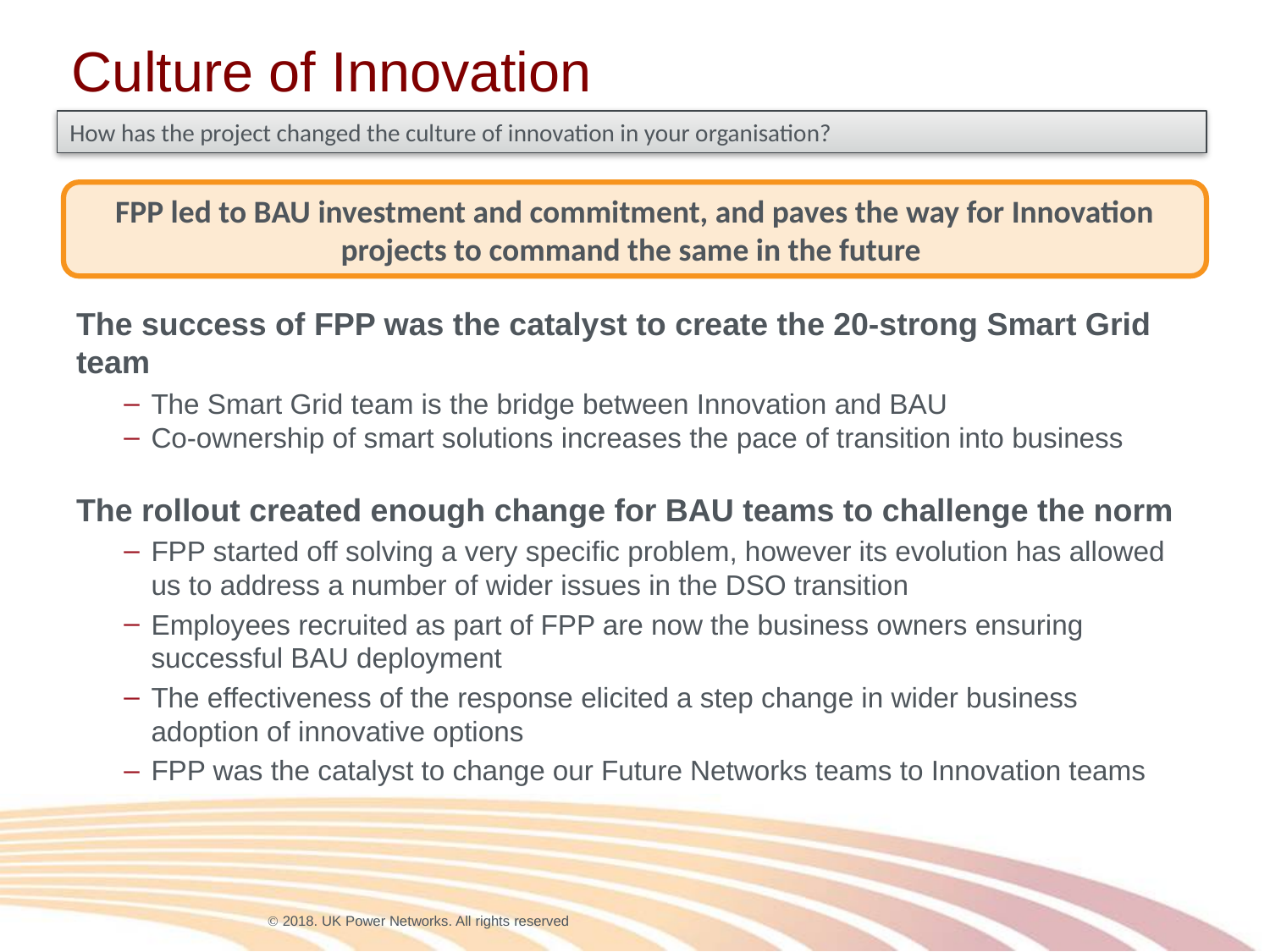

# Culture of Innovation
How has the project changed the culture of innovation in your organisation?
FPP led to BAU investment and commitment, and paves the way for Innovation projects to command the same in the future

The success of FPP was the catalyst to create the 20-strong Smart Grid team
The Smart Grid team is the bridge between Innovation and BAU
Co-ownership of smart solutions increases the pace of transition into business

The rollout created enough change for BAU teams to challenge the norm
FPP started off solving a very specific problem, however its evolution has allowed us to address a number of wider issues in the DSO transition
Employees recruited as part of FPP are now the business owners ensuring successful BAU deployment
The effectiveness of the response elicited a step change in wider business adoption of innovative options
FPP was the catalyst to change our Future Networks teams to Innovation teams